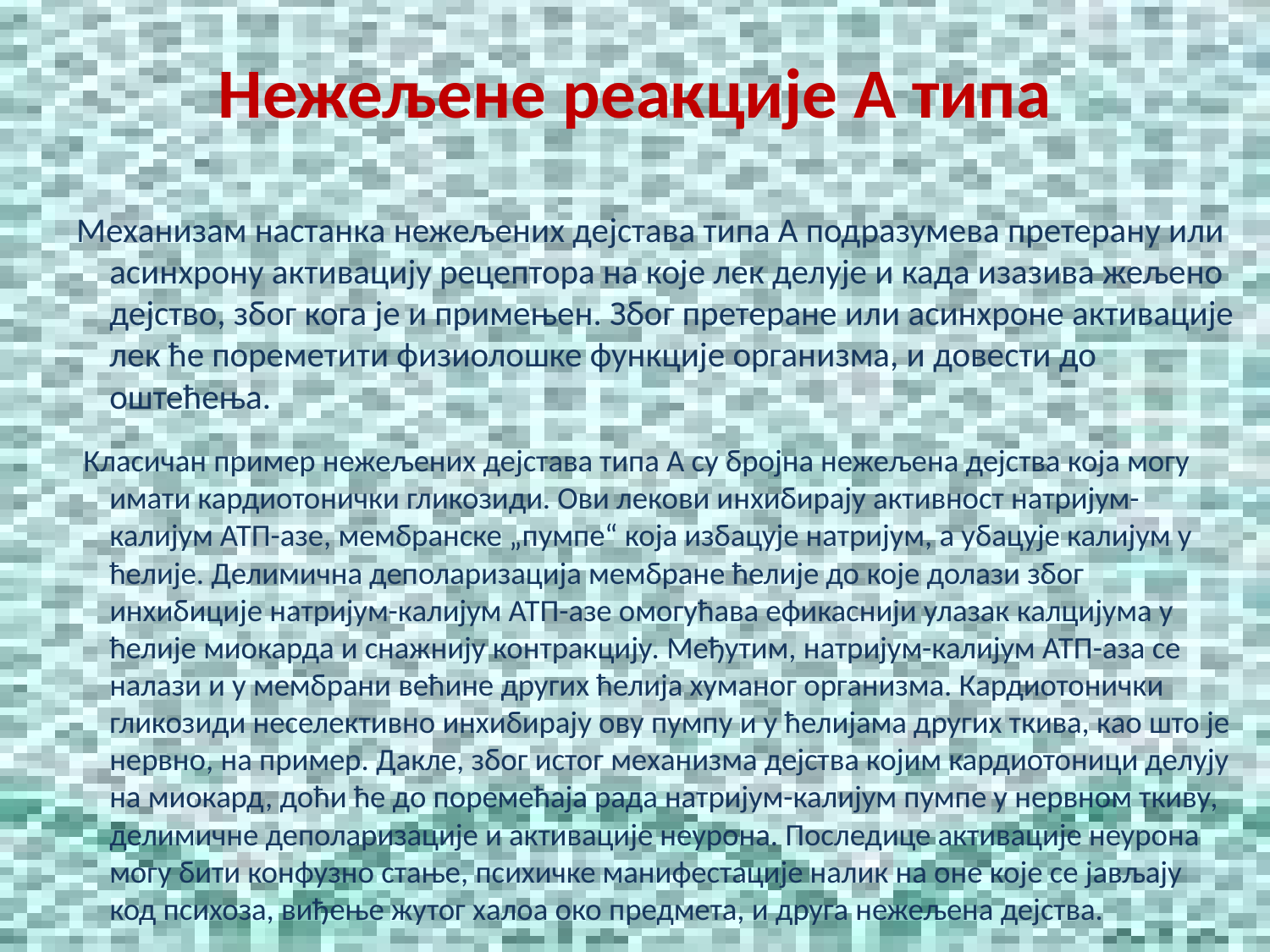

# Нежељене реакције А типа
Механизам настанка нежељених дејстава типа А подразумева претерану или асинхрону активацију рецептора на које лек делује и када изазива жељено дејство, због кога је и примењен. Због претеране или асинхроне активације лек ће пореметити физиолошке функције организма, и довести до оштећења.

 Класичан пример нежељених дејстава типа А су бројна нежељена дејства која могу имати кардиотонички гликозиди. Ови лекови инхибирају активност натријум-калијум АТП-азе, мембранске „пумпе“ која избацује натријум, а убацује калијум у ћелије. Делимична деполаризација мембране ћелије до које долази због инхибиције натријум-калијум АТП-азе омогућава ефикаснији улазак калцијума у ћелије миокарда и снажнију контракцију. Међутим, натријум-калијум АТП-аза се налази и у мембрани већине других ћелија хуманог организма. Кардиотонички гликозиди неселективно инхибирају ову пумпу и у ћелијама других ткива, као што је нервно, на пример. Дакле, због истог механизма дејства којим кардиотоници делују на миокард, доћи ће до поремећаја рада натријум-калијум пумпе у нервном ткиву, делимичне деполаризације и активације неурона. Последице активације неурона могу бити конфузно стање, психичке манифестације налик на оне које се јављају код психоза, виђење жутог халоа око предмета, и друга нежељена дејства.